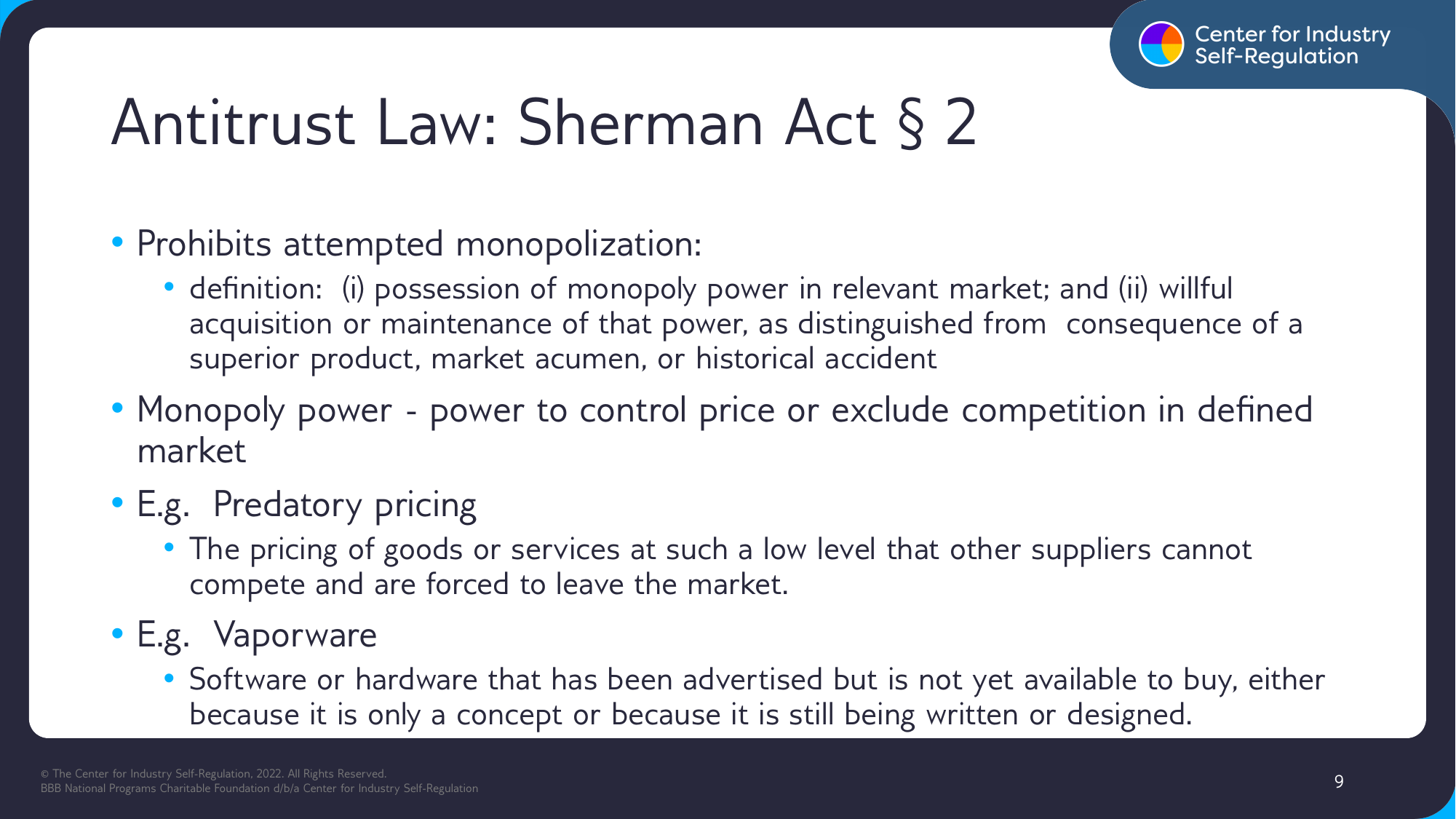

# Antitrust Law: Sherman Act § 2​
Prohibits attempted monopolization:​
definition:  (i) possession of monopoly power in relevant market; and (ii) willful acquisition or maintenance of that power, as distinguished from  consequence of a superior product, market acumen, or historical accident​
Monopoly power - power to control price or exclude competition in defined market​
E.g.  Predatory pricing ​
The pricing of goods or services at such a low level that other suppliers cannot compete and are forced to leave the market.​
E.g.  Vaporware​
Software or hardware that has been advertised but is not yet available to buy, either because it is only a concept or because it is still being written or designed.​
9